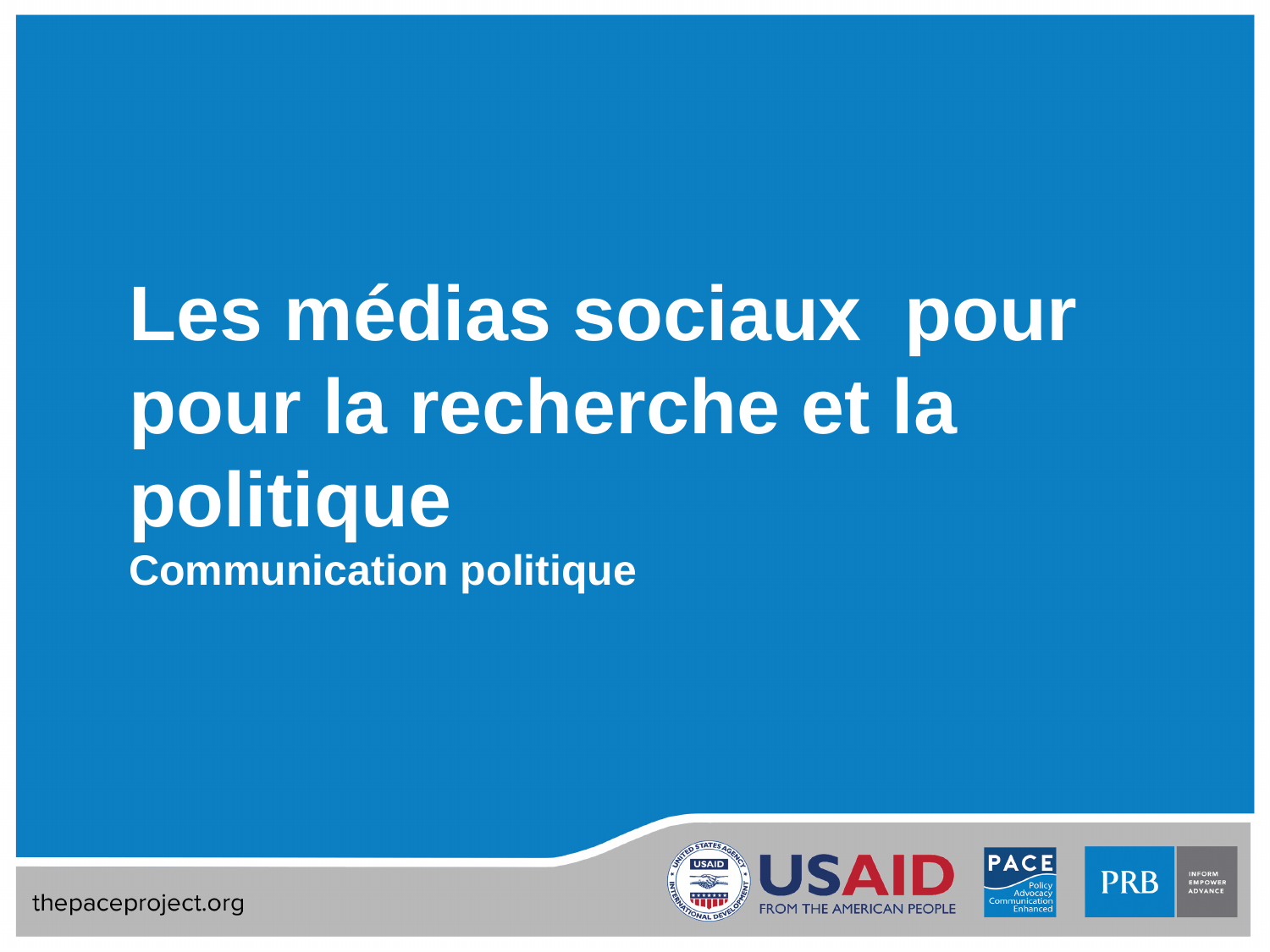

Les médias sociaux  pour
pour la recherche et la politique
Communication politique